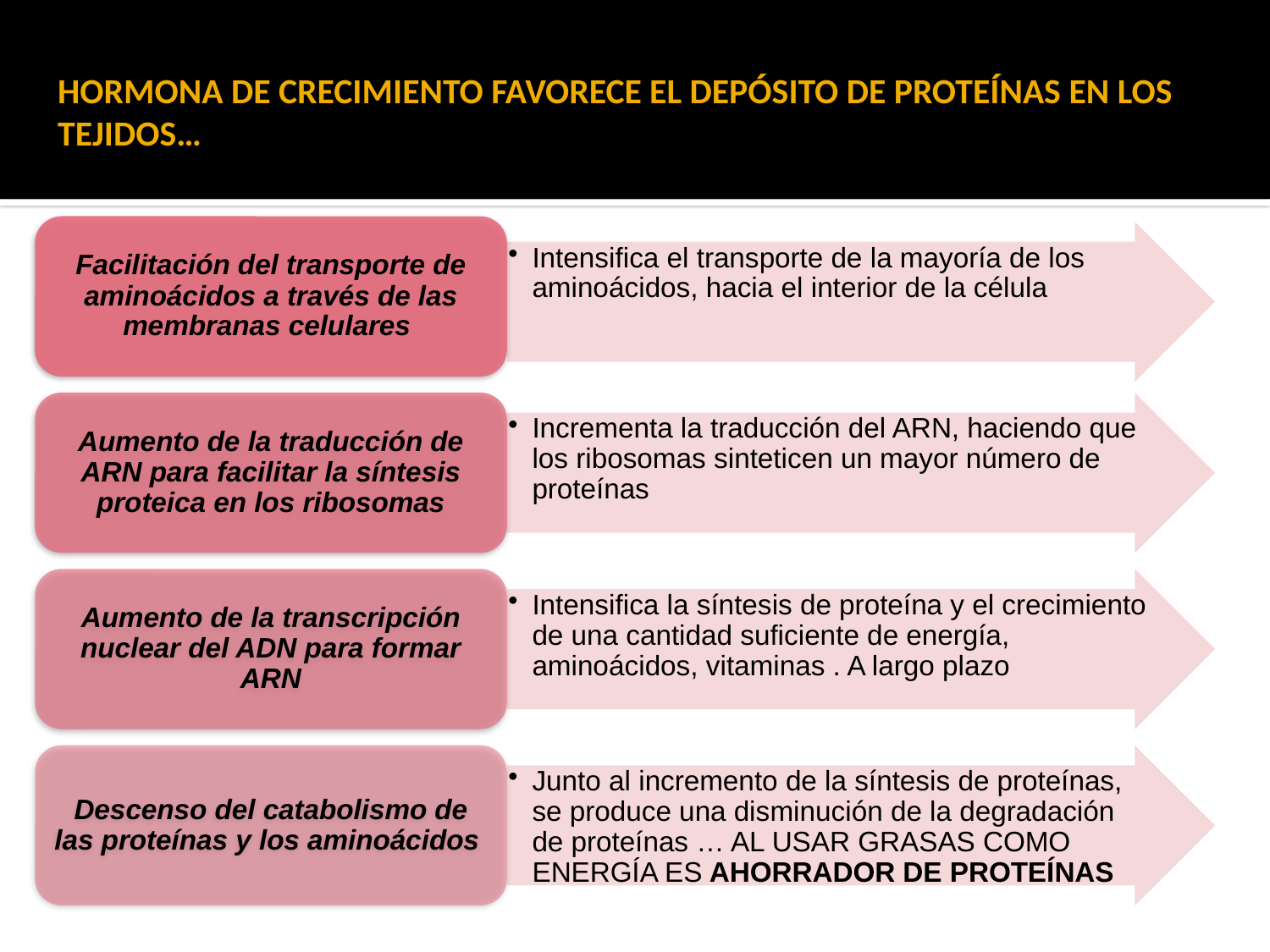

# HORMONA DE CRECIMIENTO FAVORECE EL DEPÓSITO DE PROTEÍNAS EN LOS TEJIDOS…
Intensifica el transporte de la mayoría de los aminoácidos, hacia el interior de la célula
Facilitación del transporte de aminoácidos a través de las membranas celulares
Incrementa la traducción del ARN, haciendo que los ribosomas sinteticen un mayor número de proteínas
Aumento de la traducción de ARN para facilitar la síntesis proteica en los ribosomas
Intensifica la síntesis de proteína y el crecimiento de una cantidad suficiente de energía, aminoácidos, vitaminas . A largo plazo
Aumento de la transcripción nuclear del ADN para formar ARN
Junto al incremento de la síntesis de proteínas, se produce una disminución de la degradación de proteínas … AL USAR GRASAS COMO ENERGÍA ES AHORRADOR DE PROTEÍNAS
Descenso del catabolismo de las proteínas y los aminoácidos